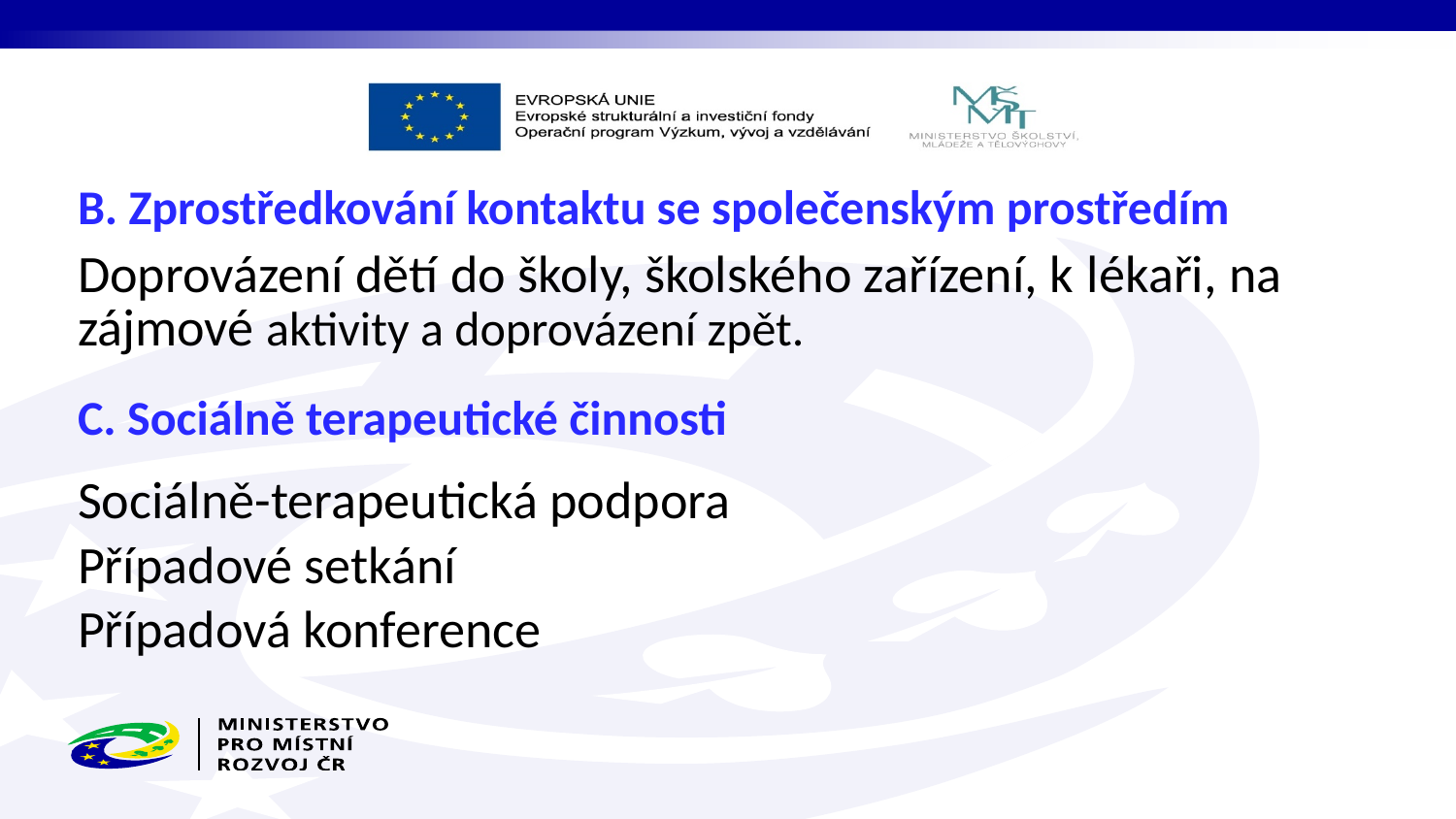

# B. Zprostředkování kontaktu se společenským prostředím
Doprovázení dětí do školy, školského zařízení, k lékaři, na zájmové aktivity a doprovázení zpět.
C. Sociálně terapeutické činnosti
Sociálně-terapeutická podpora
Případové setkání
Případová konference